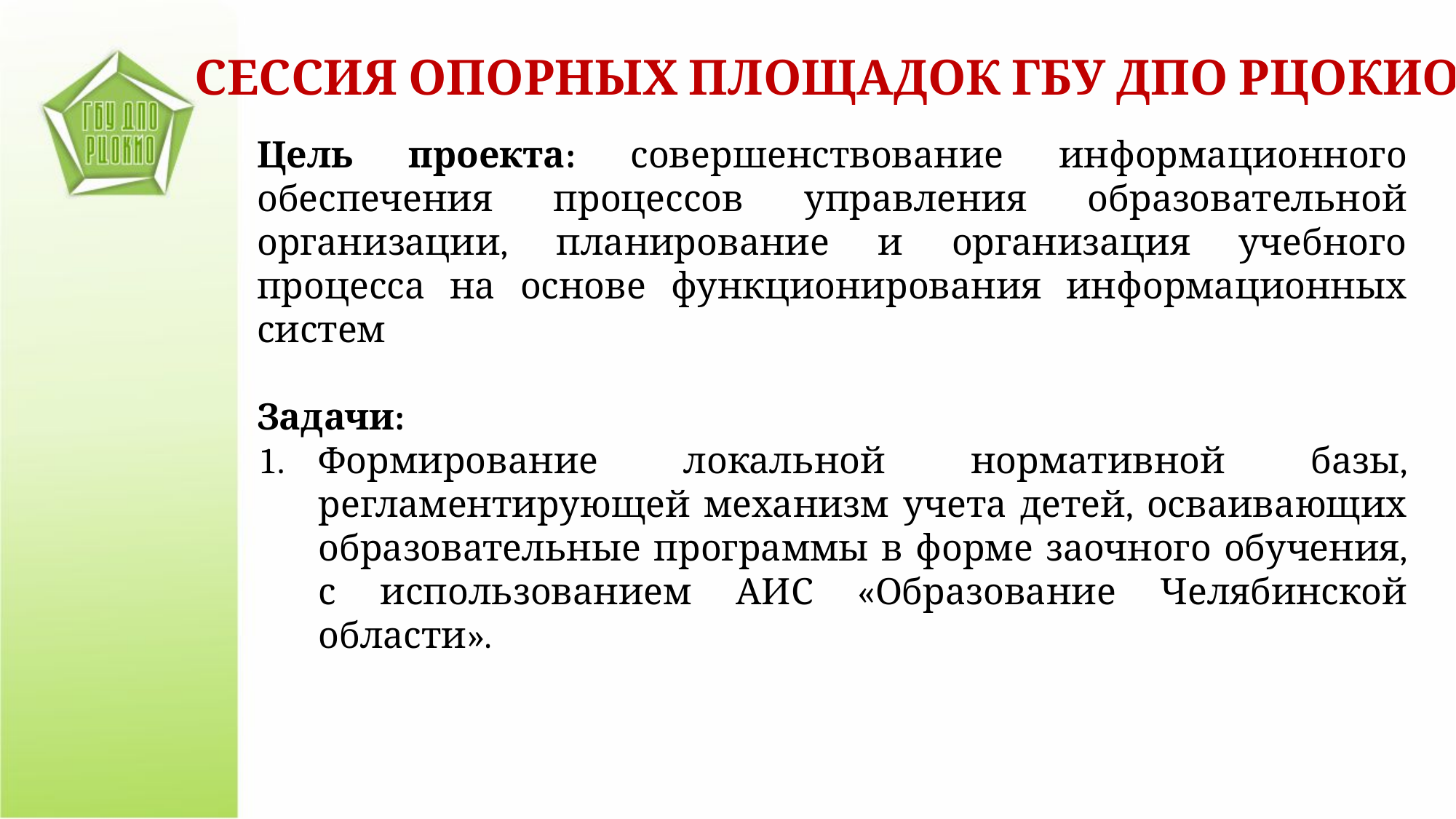

СЕССИЯ ОПОРНЫХ ПЛОЩАДОК ГБУ ДПО РЦОКИО
Цель проекта: совершенствование информационного обеспечения процессов управления образовательной организации, планирование и организация учебного процесса на основе функционирования информационных систем

Задачи:
Формирование локальной нормативной базы, регламентирующей механизм учета детей, осваивающих образовательные программы в форме заочного обучения, с использованием АИС «Образование Челябинской области».